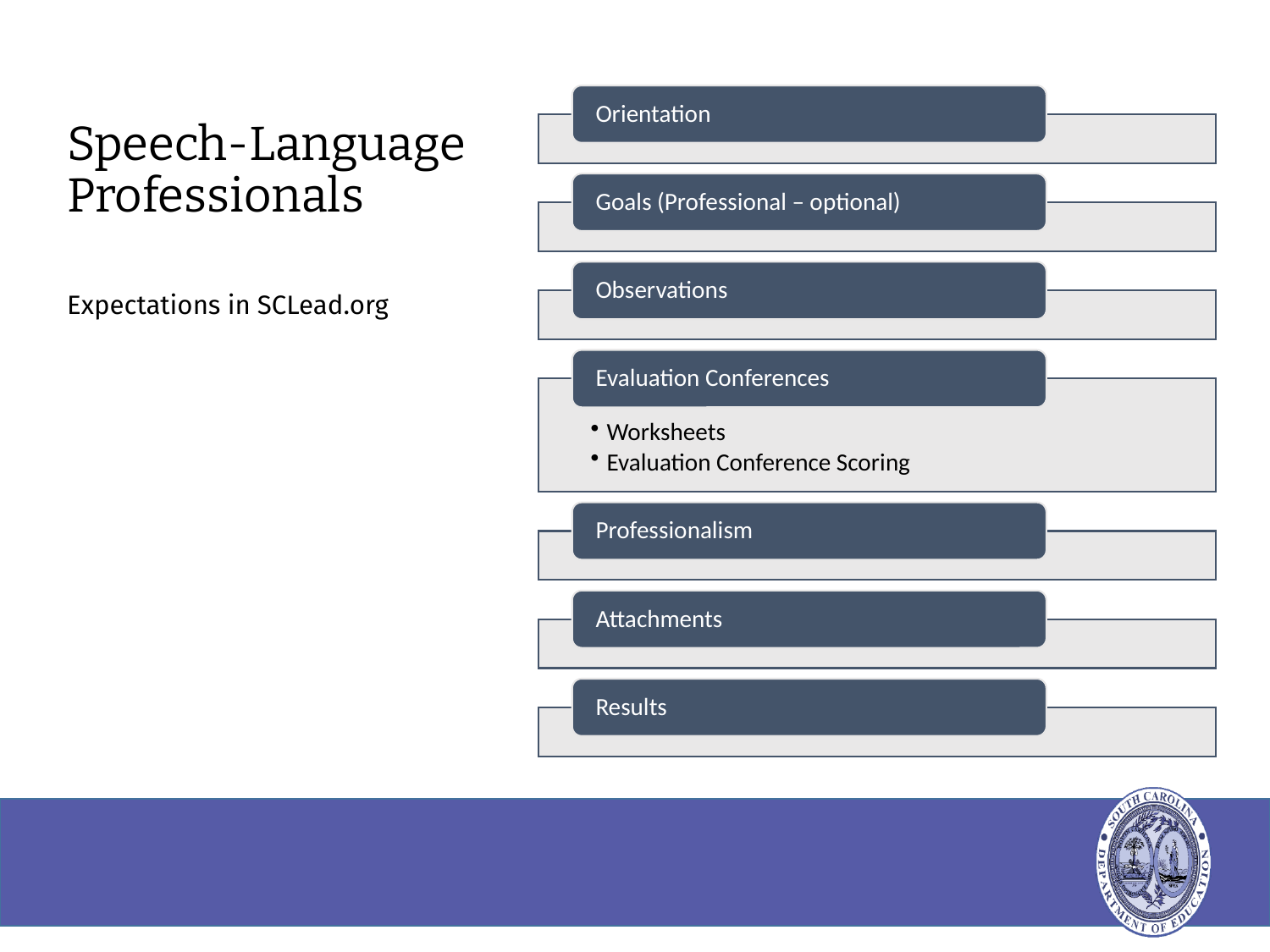

# Speech-Language Professionals
Orientation
Goals (Professional – optional)
Observations
Worksheets
Evaluation Conference Scoring
Evaluation Conferences
Professionalism
Attachments
Results
Expectations in SCLead.org